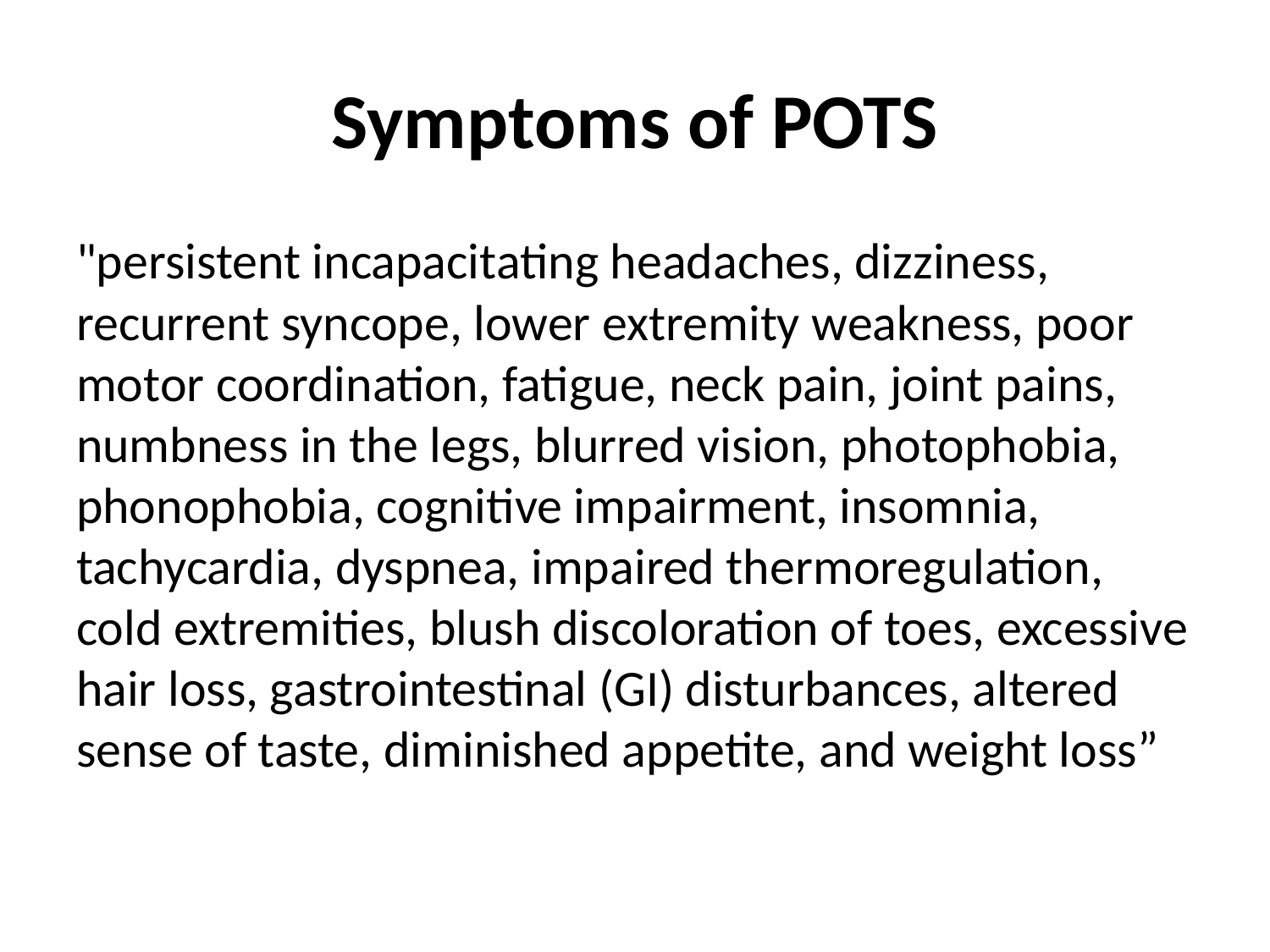

# Symptoms of POTS
"persistent incapacitating headaches, dizziness, recurrent syncope, lower extremity weakness, poor motor coordination, fatigue, neck pain, joint pains, numbness in the legs, blurred vision, photophobia, phonophobia, cognitive impairment, insomnia, tachycardia, dyspnea, impaired thermoregulation, cold extremities, blush discoloration of toes, excessive hair loss, gastrointestinal (GI) disturbances, altered sense of taste, diminished appetite, and weight loss”